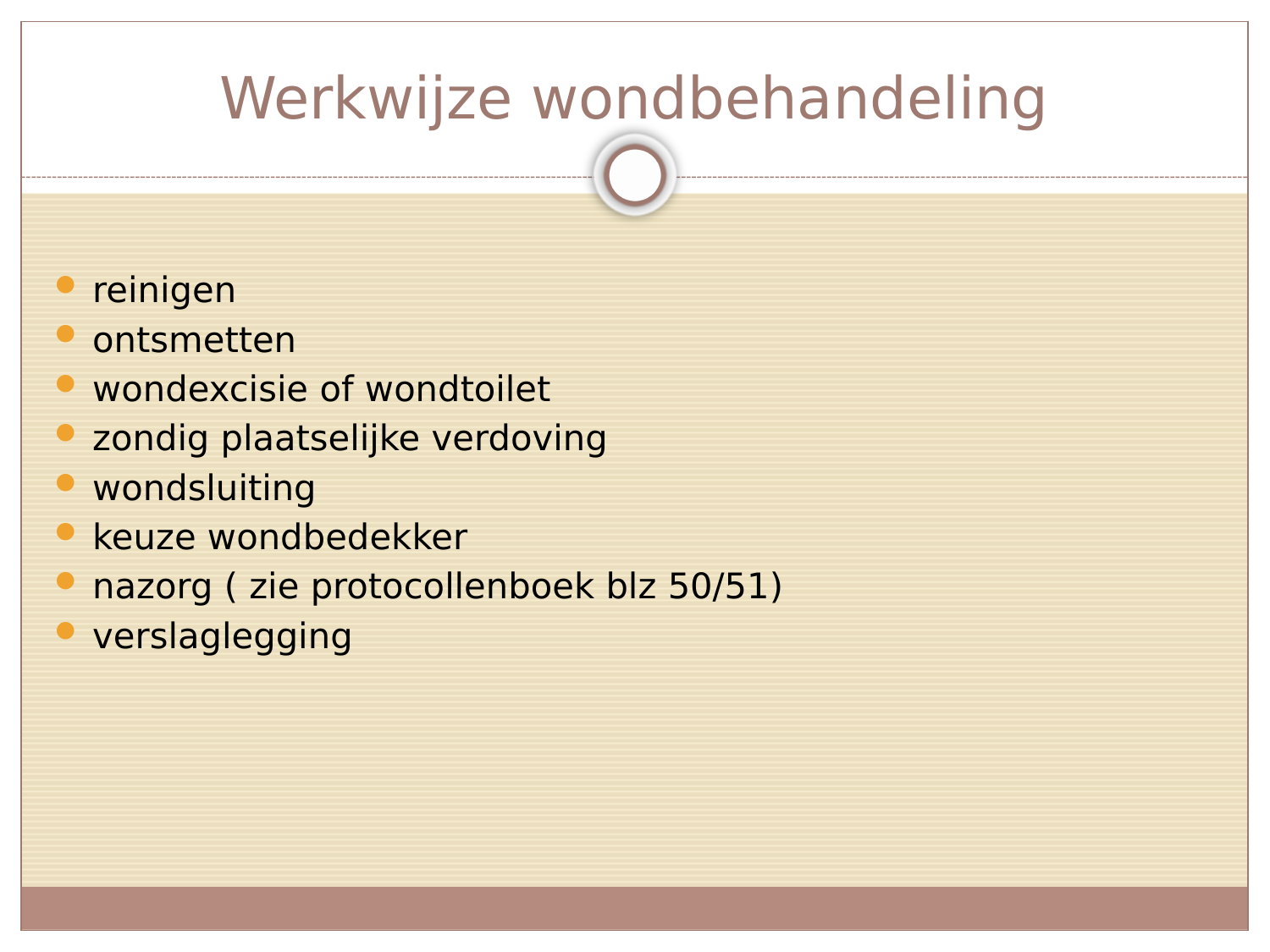

# Werkwijze wondbehandeling

reinigen
ontsmetten
wondexcisie of wondtoilet
zondig plaatselijke verdoving
wondsluiting
keuze wondbedekker
nazorg ( zie protocollenboek blz 50/51)
verslaglegging